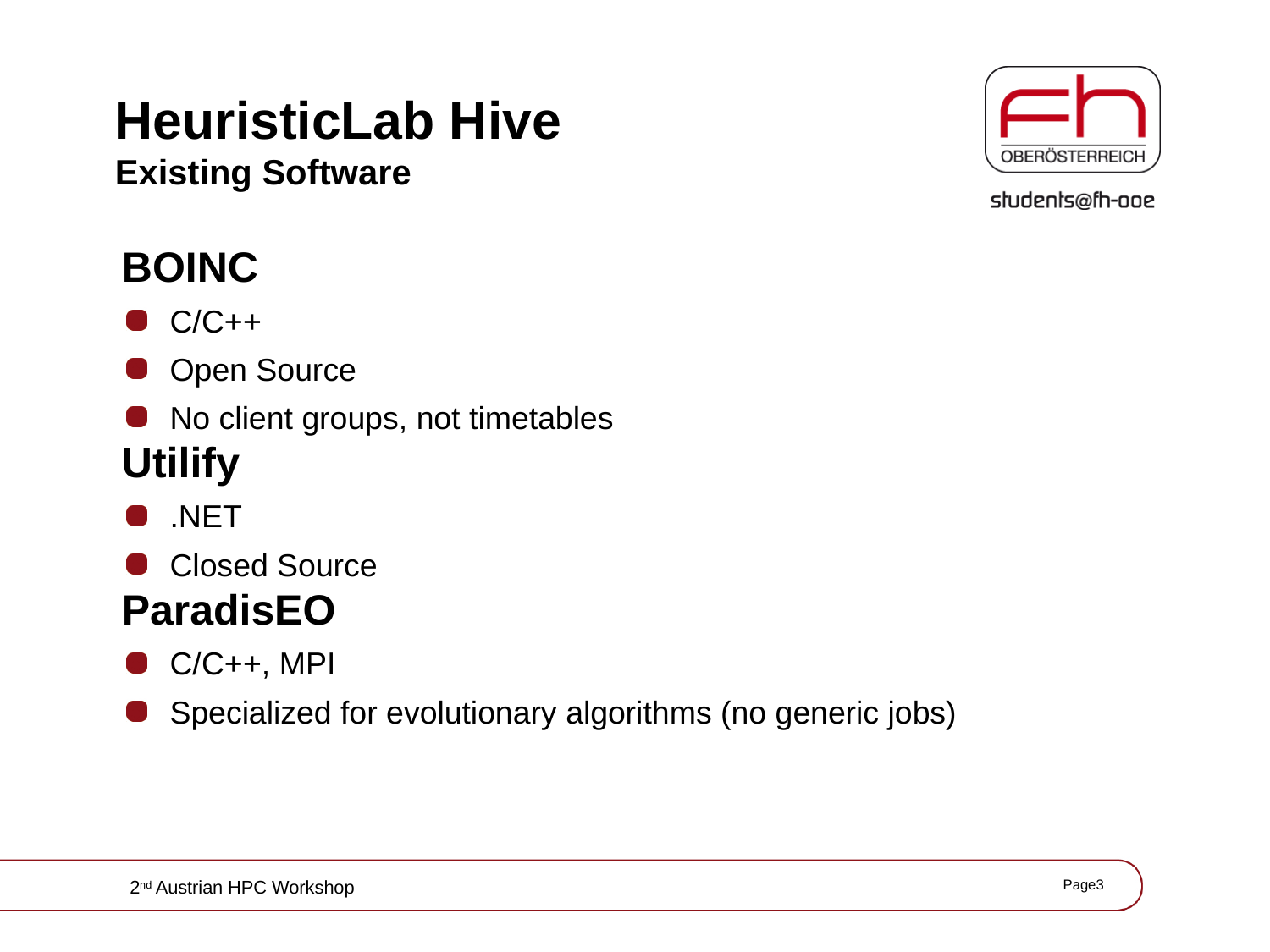

# HeuristicLab Hive Existing Software
BOINC
C/C++
Open Source
No client groups, not timetables
Utilify
.NET
Closed Source
ParadisEO
C/C++, MPI
Specialized for evolutionary algorithms (no generic jobs)
Page3